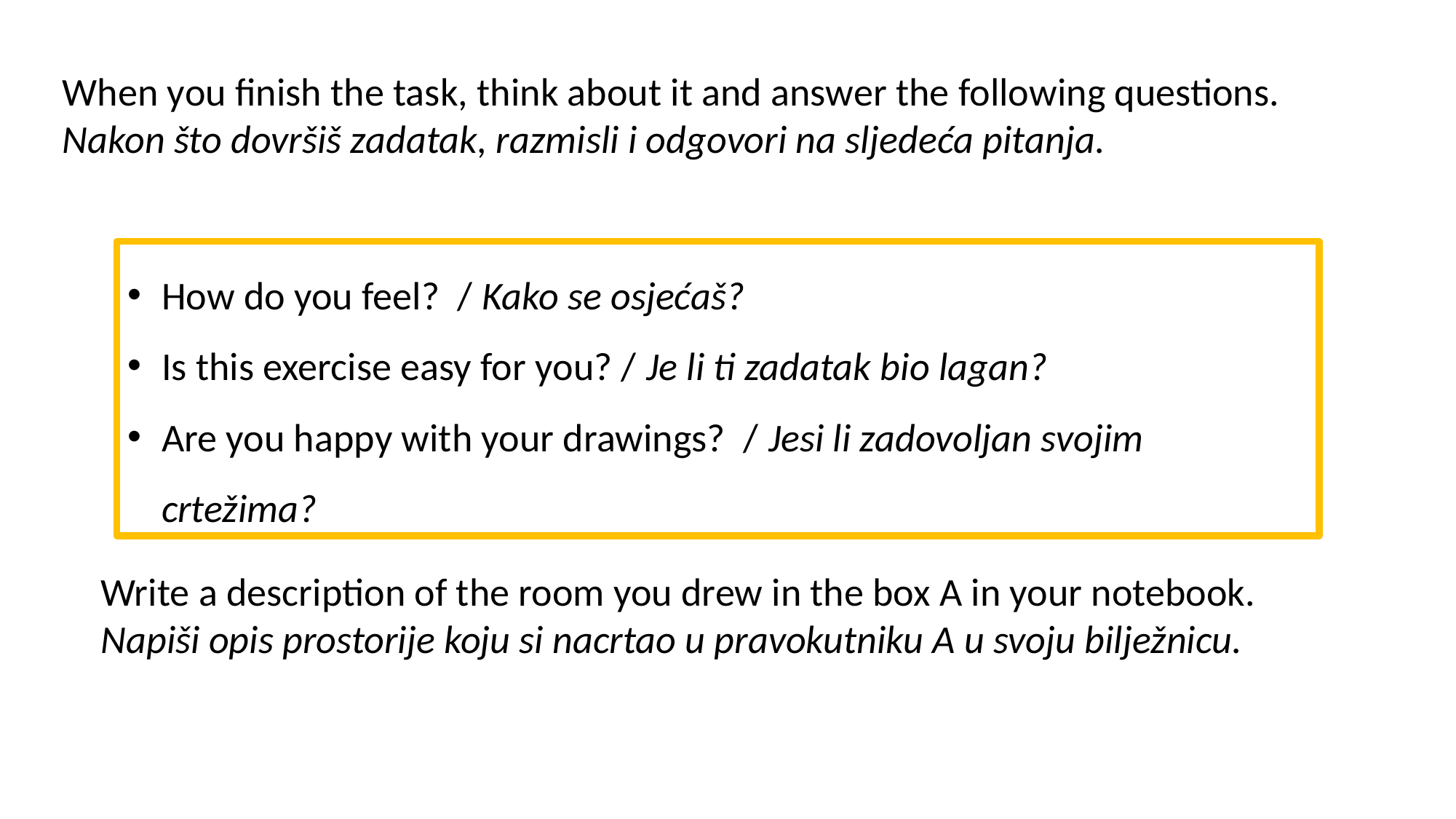

When you finish the task, think about it and answer the following questions.
Nakon što dovršiš zadatak, razmisli i odgovori na sljedeća pitanja.
How do you feel?  / Kako se osjećaš?
Is this exercise easy for you? / Je li ti zadatak bio lagan?
Are you happy with your drawings?  / Jesi li zadovoljan svojim crtežima?
Write a description of the room you drew in the box A in your notebook.
Napiši opis prostorije koju si nacrtao u pravokutniku A u svoju bilježnicu.